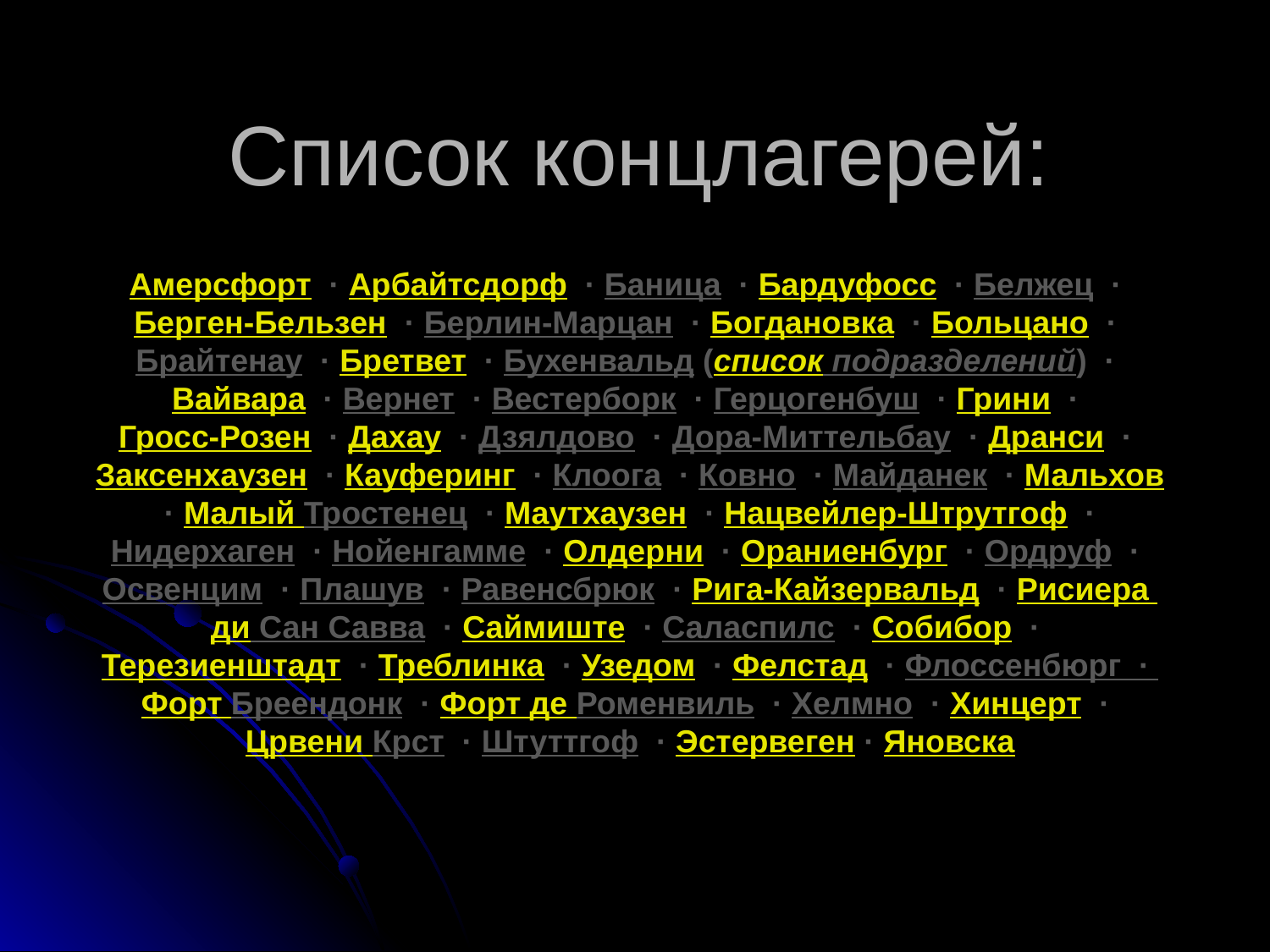

# Список концлагерей:
Амерсфорт  · Арбайтсдорф  · Баница  · Бардуфосс  · Белжец  · Берген-Бельзен  · Берлин-Марцан  · Богдановка  · Больцано  · Брайтенау  · Бретвет  · Бухенвальд (cписок подразделений)  · Вайвара  · Вернет  · Вестерборк  · Герцогенбуш  · Грини  · Гросс-Розен  · Дахау  · Дзялдово  · Дора-Миттельбау  · Дранси  · Заксенхаузен  · Кауферинг  · Клоога  · Ковно  · Майданек  · Мальхов  · Малый Тростенец  · Маутхаузен  · Нацвейлер-Штрутгоф  · Нидерхаген  · Нойенгамме  · Олдерни  · Ораниенбург  · Ордруф  · Освенцим  · Плашув  · Равенсбрюк  · Рига-Кайзервальд  · Рисиера ди Сан Савва  · Саймиште  · Саласпилс  · Собибор  · Терезиенштадт  · Треблинка  · Узедом  · Фелстад  · Флоссенбюрг  · Форт Бреендонк  · Форт де Роменвиль  · Хелмно  · Хинцерт  · Црвени Крст  · Штуттгоф  · Эстервеген · Яновска